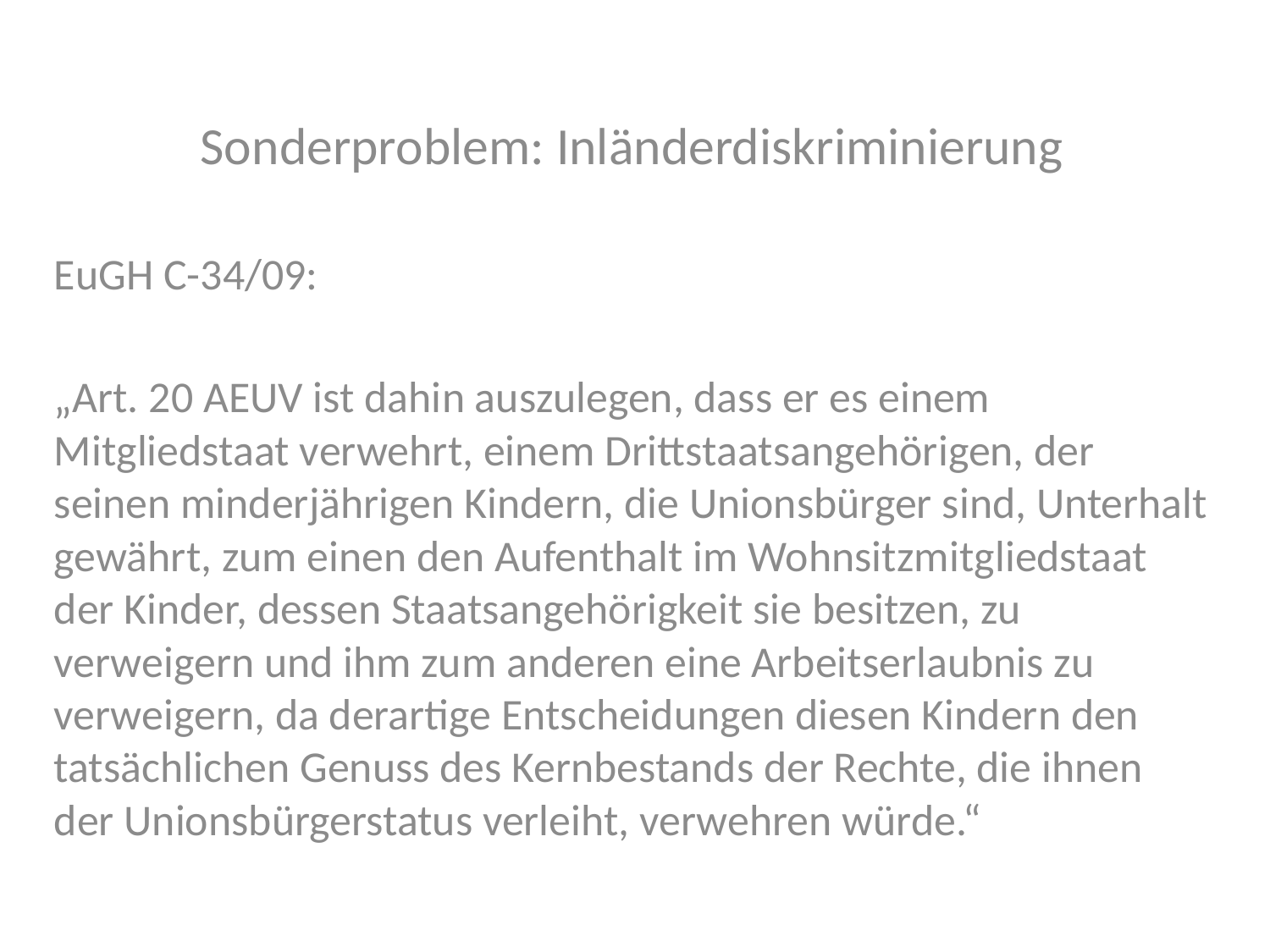

Sonderproblem: Inländerdiskriminierung

EuGH C-34/09:

„Art. 20 AEUV ist dahin auszulegen, dass er es einem Mitgliedstaat verwehrt, einem Drittstaatsangehörigen, der seinen minderjährigen Kindern, die Unionsbürger sind, Unterhalt gewährt, zum einen den Aufenthalt im Wohnsitzmitgliedstaat der Kinder, dessen Staatsangehörigkeit sie besitzen, zu verweigern und ihm zum anderen eine Arbeitserlaubnis zu verweigern, da derartige Entscheidungen diesen Kindern den tatsächlichen Genuss des Kernbestands der Rechte, die ihnen der Unionsbürgerstatus verleiht, verwehren würde.“